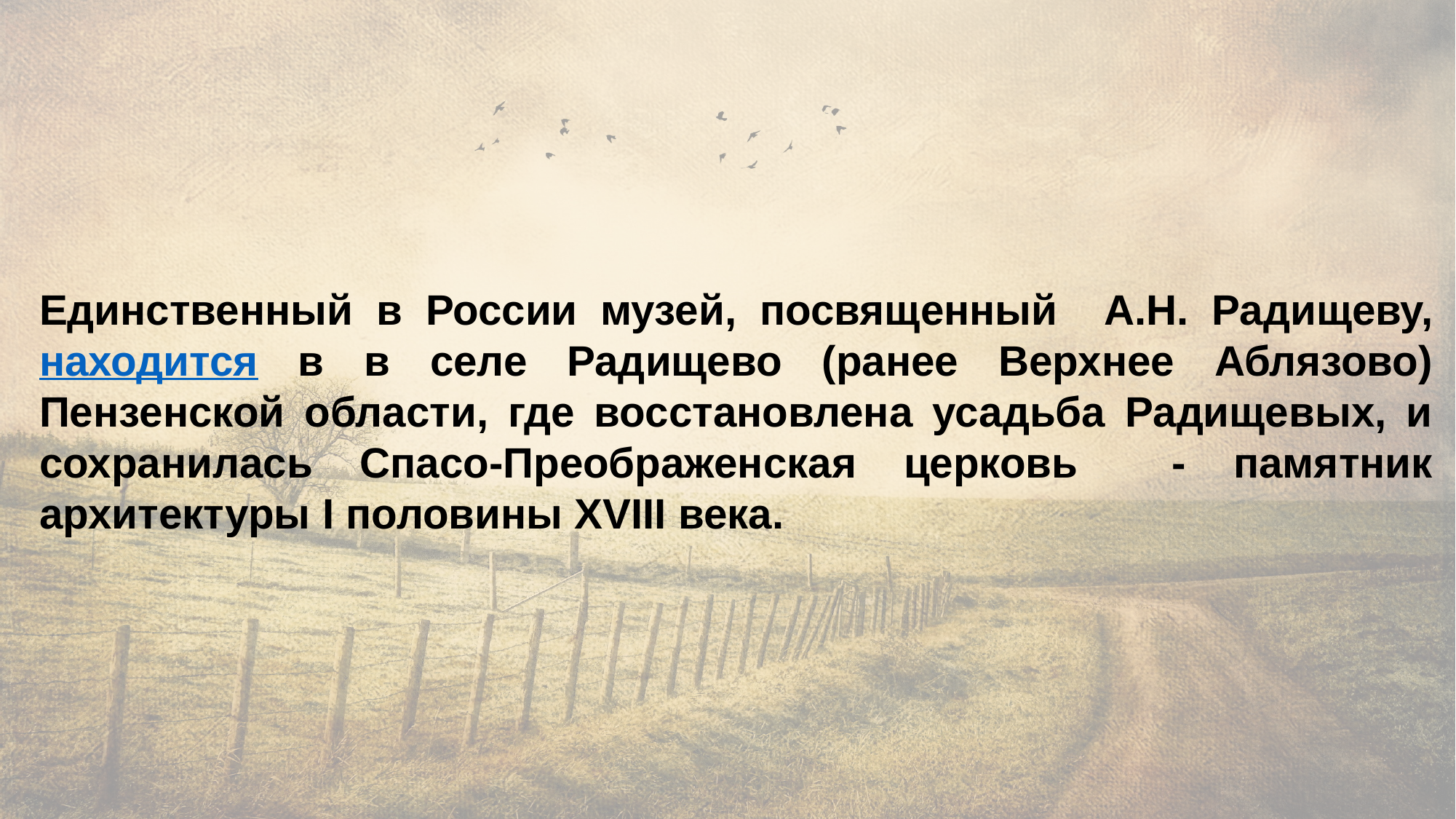

Единственный в России музей, посвященный  А.Н. Радищеву, находится в в селе Радищево (ранее Верхнее Аблязово) Пензенской области, где восстановлена усадьба Радищевых, и сохранилась Спасо-Преображенская церковь  - памятник архитектуры I половины XVIII века.